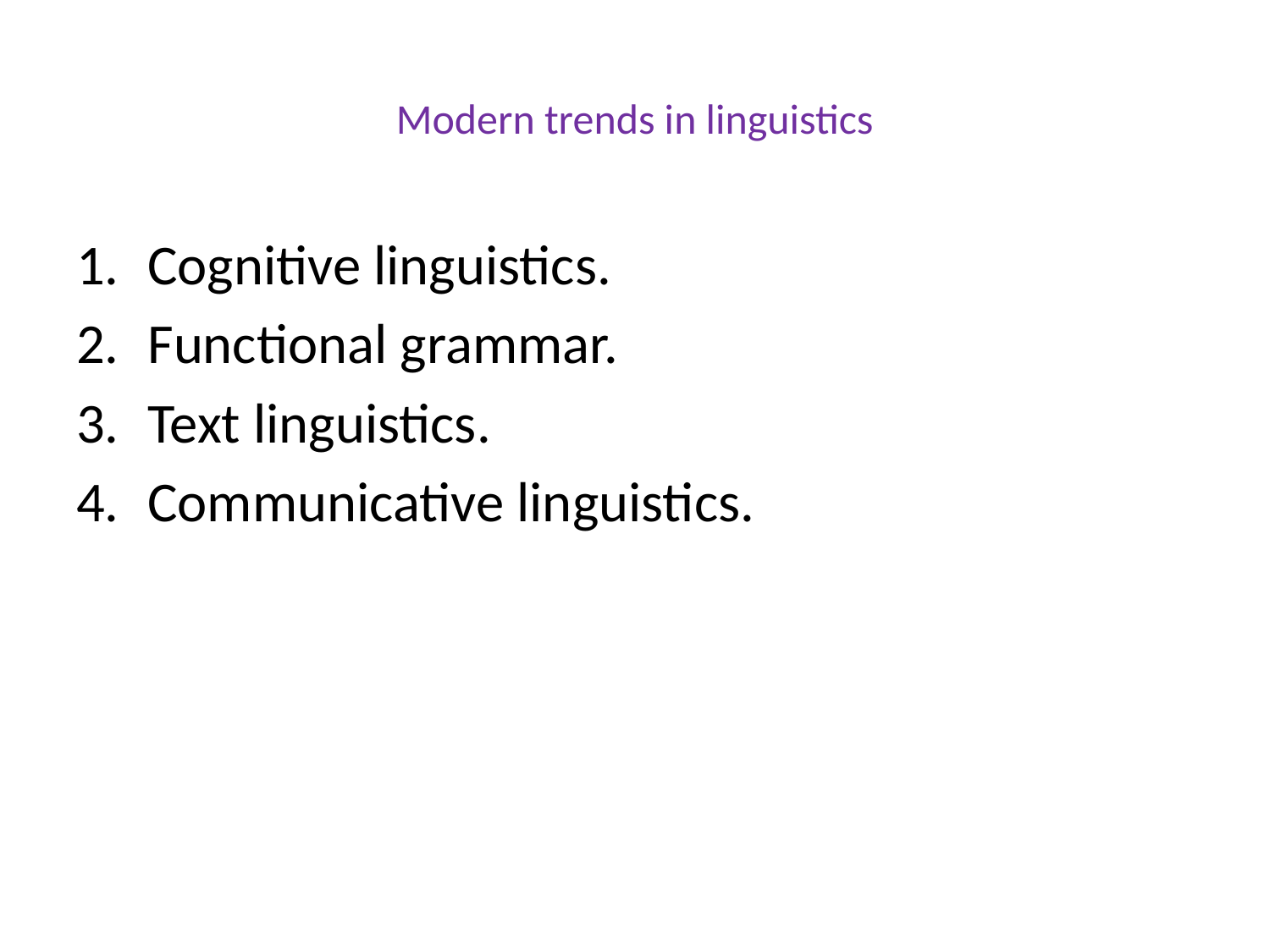

# Modern trends in linguistics
Cognitive linguistics.
Functional grammar.
Text linguistics.
Communicative linguistics.